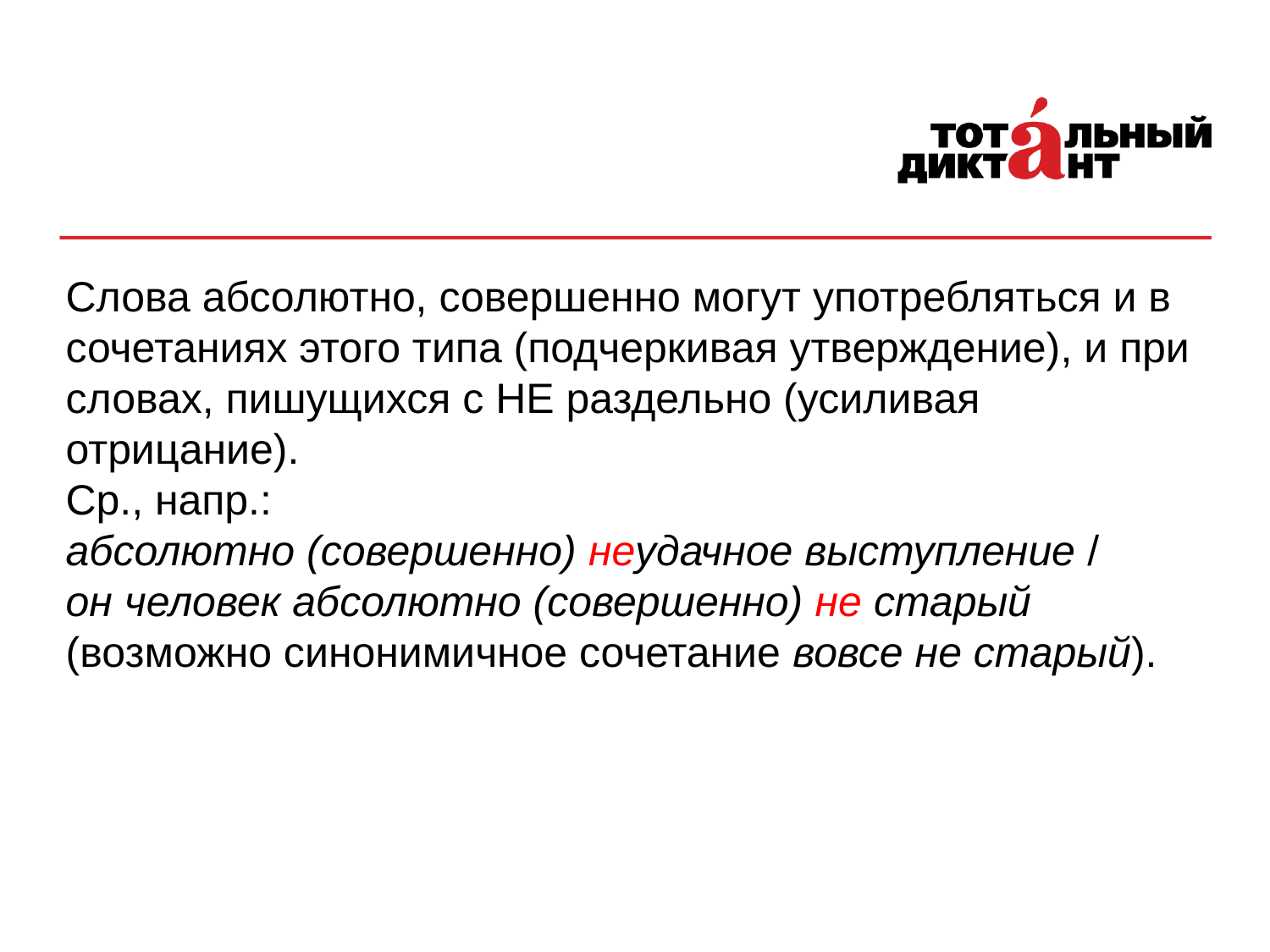

Слова абсолютно, совершенно могут употребляться и в сочетаниях этого типа (подчеркивая утверждение), и при словах, пишущихся с НЕ раздельно (усиливая отрицание).
Ср., напр.:
абсолютно (совершенно) неудачное выступление /
он человек абсолютно (совершенно) не старый (возможно синонимичное сочетание вовсе не старый).